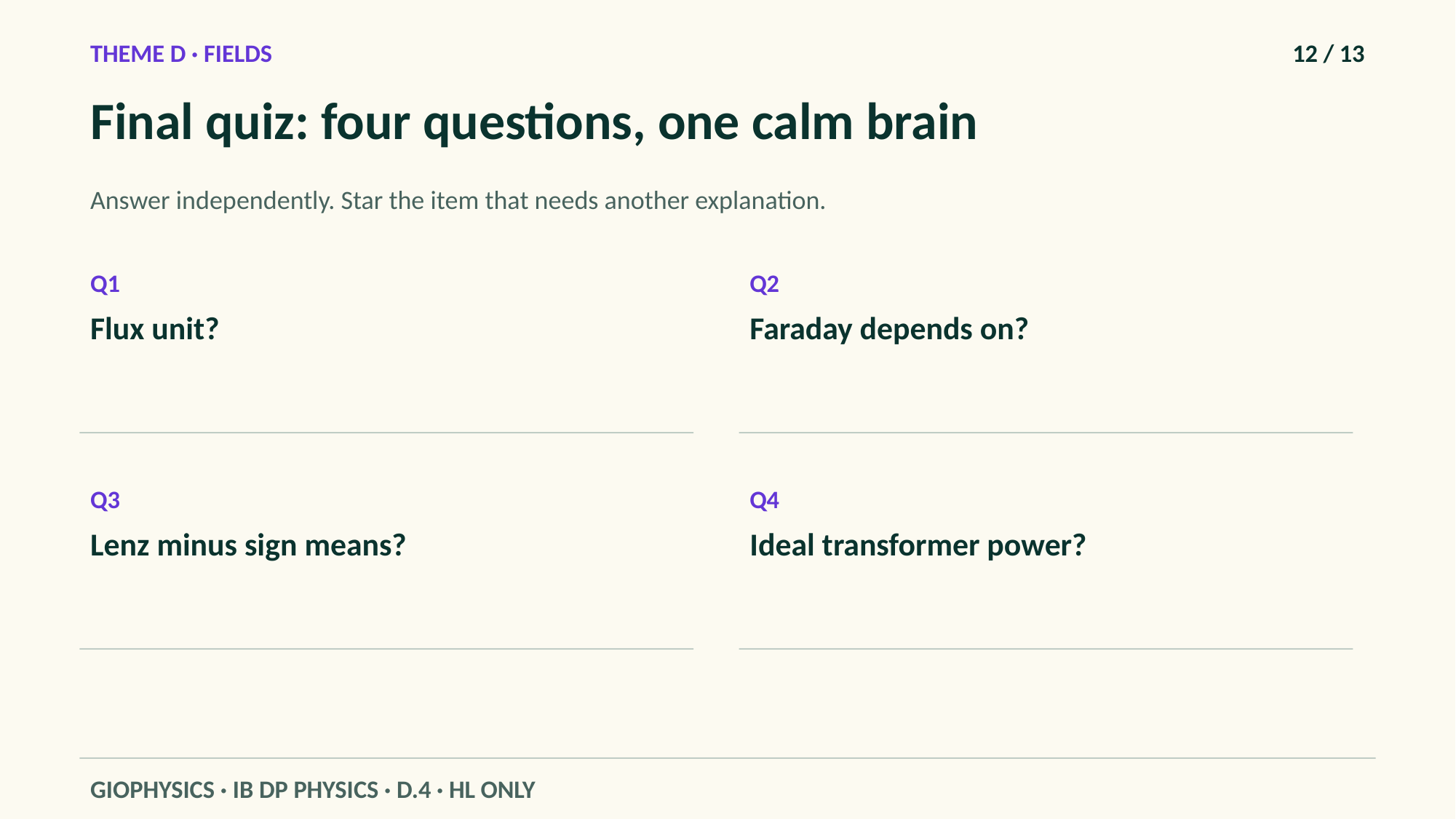

THEME D · FIELDS
12 / 13
Final quiz: four questions, one calm brain
Answer independently. Star the item that needs another explanation.
Q1
Q2
Flux unit?
Faraday depends on?

Q3
Q4
Lenz minus sign means?
Ideal transformer power?

GIOPHYSICS · IB DP PHYSICS · D.4 · HL ONLY